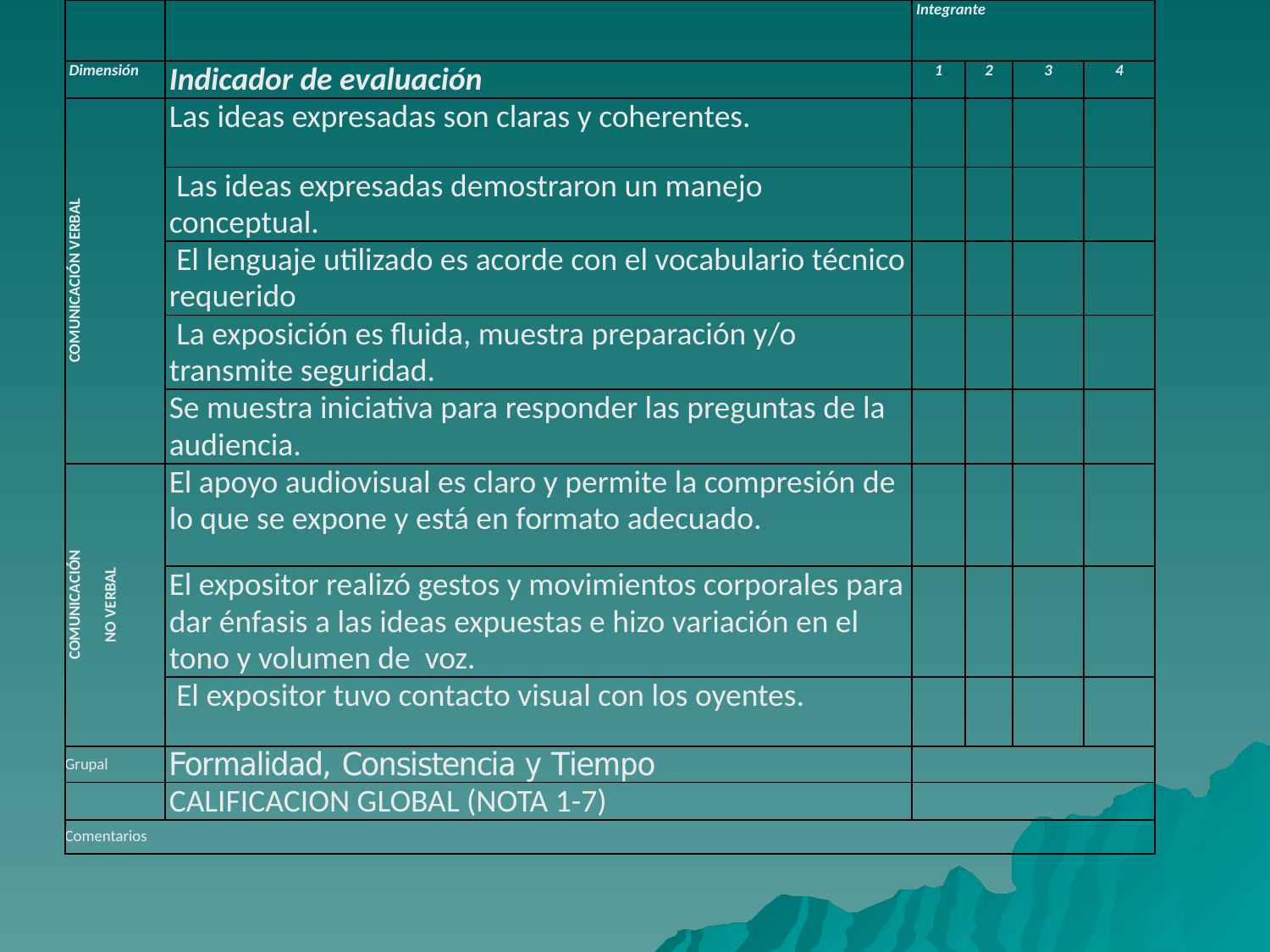

|  |  | Integrante |  |  |  |
| --- | --- | --- | --- | --- | --- |
| Dimensión | Indicador de evaluación | 1 | 2 | 3 | 4 |
| COMUNICACIÓN VERBAL | Las ideas expresadas son claras y coherentes. |  |  |  |  |
|  | Las ideas expresadas demostraron un manejo conceptual. |  |  |  |  |
|  | El lenguaje utilizado es acorde con el vocabulario técnico requerido |  |  |  |  |
|  | La exposición es fluida, muestra preparación y/o transmite seguridad. |  |  |  |  |
|  | Se muestra iniciativa para responder las preguntas de la audiencia. |  |  |  |  |
| COMUNICACIÓN NO VERBAL | El apoyo audiovisual es claro y permite la compresión de lo que se expone y está en formato adecuado. |  |  |  |  |
|  | El expositor realizó gestos y movimientos corporales para dar énfasis a las ideas expuestas e hizo variación en el tono y volumen de voz. |  |  |  |  |
|  | El expositor tuvo contacto visual con los oyentes. |  |  |  |  |
| Grupal | Formalidad, Consistencia y Tiempo |  |  |  |  |
|  | CALIFICACION GLOBAL (NOTA 1-7) |  |  |  |  |
| Comentarios |  |  |  |  |  |